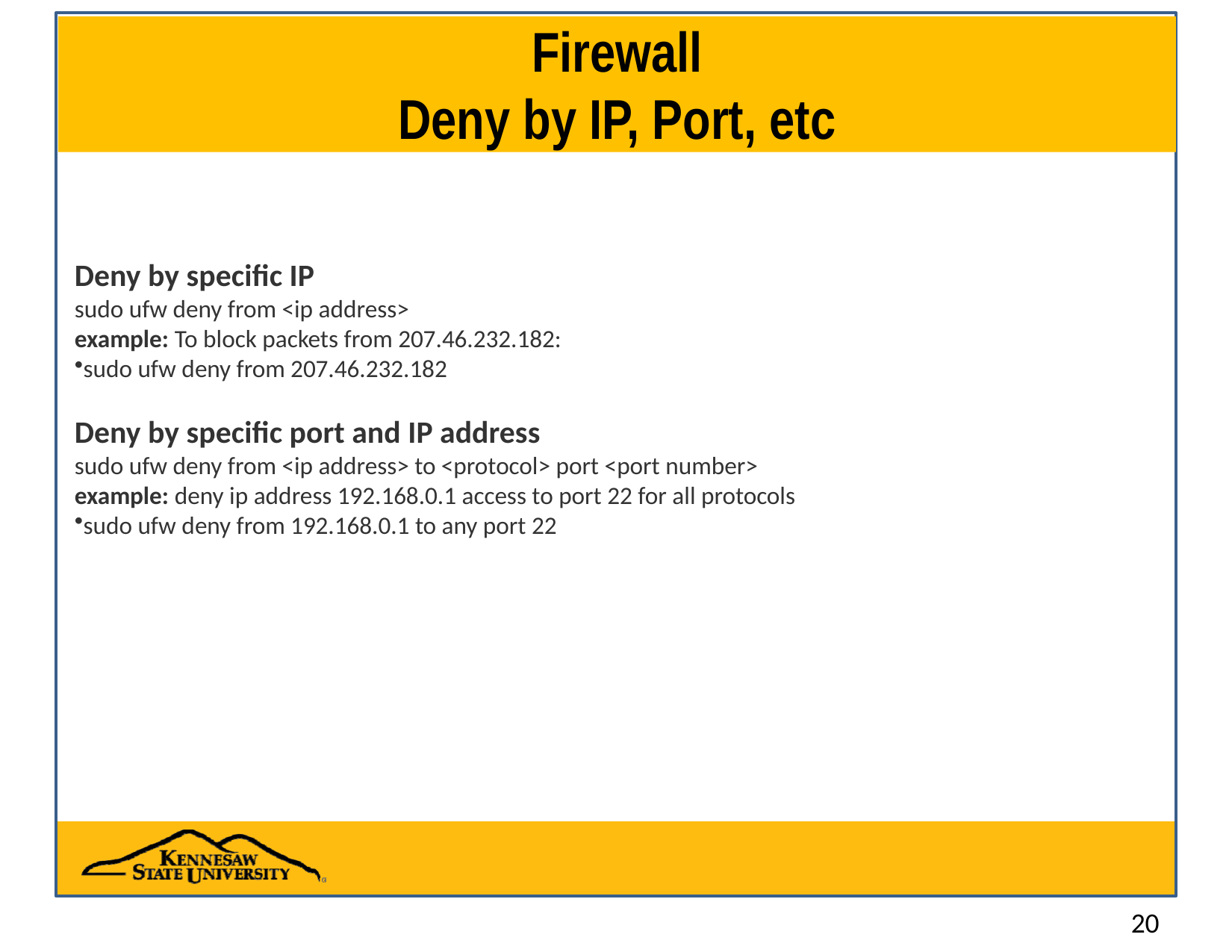

# Firewall Deny by IP, Port, etc

Deny by specific IP
sudo ufw deny from <ip address>
example: To block packets from 207.46.232.182:
sudo ufw deny from 207.46.232.182

Deny by specific port and IP address
sudo ufw deny from <ip address> to <protocol> port <port number>
example: deny ip address 192.168.0.1 access to port 22 for all protocols
sudo ufw deny from 192.168.0.1 to any port 22